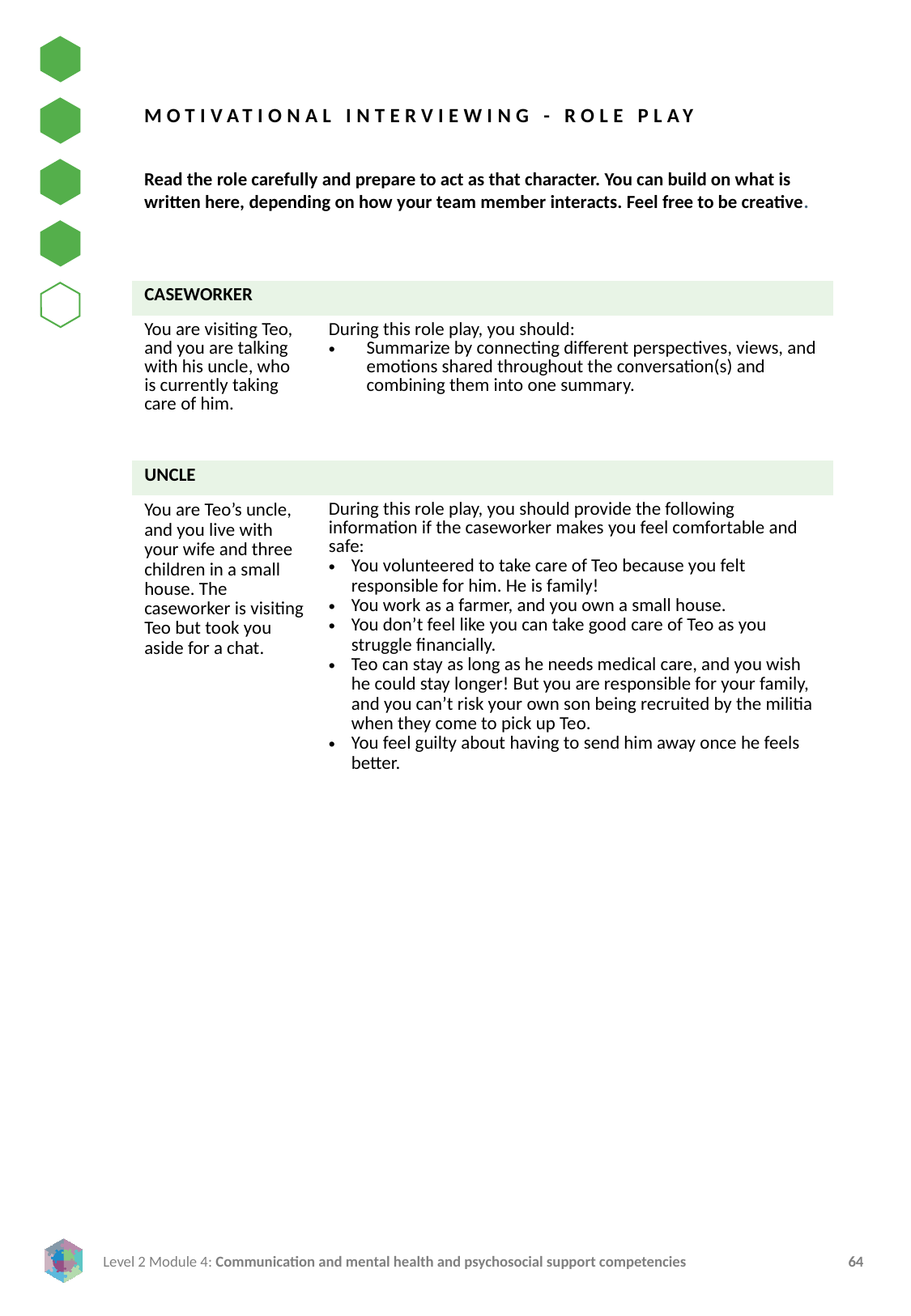

MOTIVATIONAL INTERVIEWING - ROLE PLAY

Read the role carefully and prepare to act as that character. You can build on what is written here, depending on how your team member interacts. Feel free to be creative.

| CASEWORKER |  |
| --- | --- |
| You are visiting Teo, and you are talking with his uncle, who is currently taking care of him. | During this role play, you should: Summarize by connecting different perspectives, views, and emotions shared throughout the conversation(s) and combining them into one summary. |
| UNCLE |  |
| You are Teo’s uncle, and you live with your wife and three children in a small house. The caseworker is visiting Teo but took you aside for a chat. | During this role play, you should provide the following information if the caseworker makes you feel comfortable and safe: You volunteered to take care of Teo because you felt responsible for him. He is family! You work as a farmer, and you own a small house. You don’t feel like you can take good care of Teo as you struggle financially. Teo can stay as long as he needs medical care, and you wish he could stay longer! But you are responsible for your family, and you can’t risk your own son being recruited by the militia when they come to pick up Teo. You feel guilty about having to send him away once he feels better. |